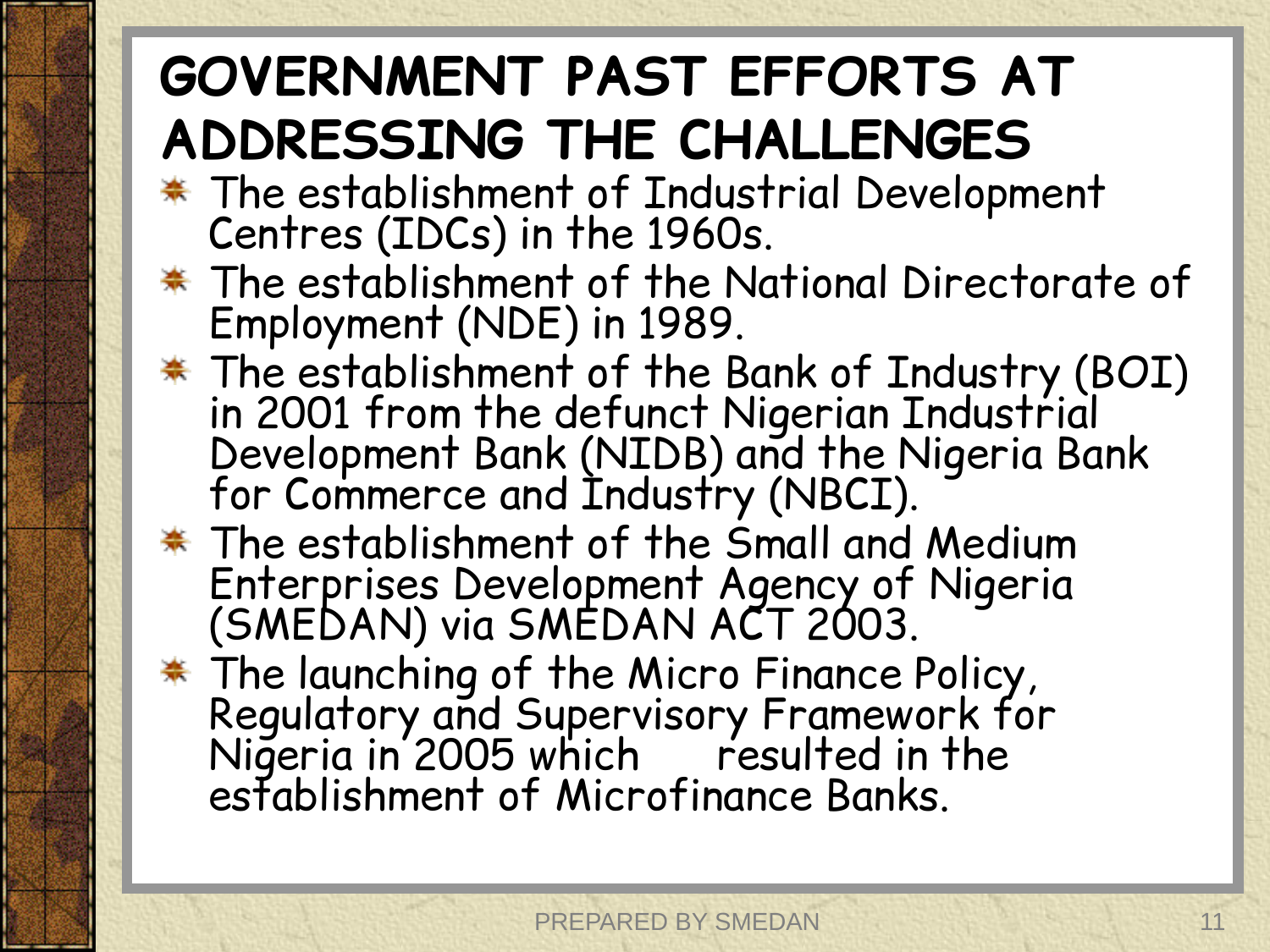

# GOVERNMENT PAST EFFORTS AT ADDRESSING THE CHALLENGES
The establishment of Industrial Development Centres (IDCs) in the 1960s.
The establishment of the National Directorate of Employment (NDE) in 1989.
The establishment of the Bank of Industry (BOI) in 2001 from the defunct Nigerian Industrial Development Bank (NIDB) and the Nigeria Bank for Commerce and Industry (NBCI).
The establishment of the Small and Medium Enterprises Development Agency of Nigeria (SMEDAN) via SMEDAN ACT 2003.
The launching of the Micro Finance Policy, Regulatory and Supervisory Framework for Nigeria in 2005 which 	resulted in the establishment of Microfinance Banks.

PREPARED BY SMEDAN
11